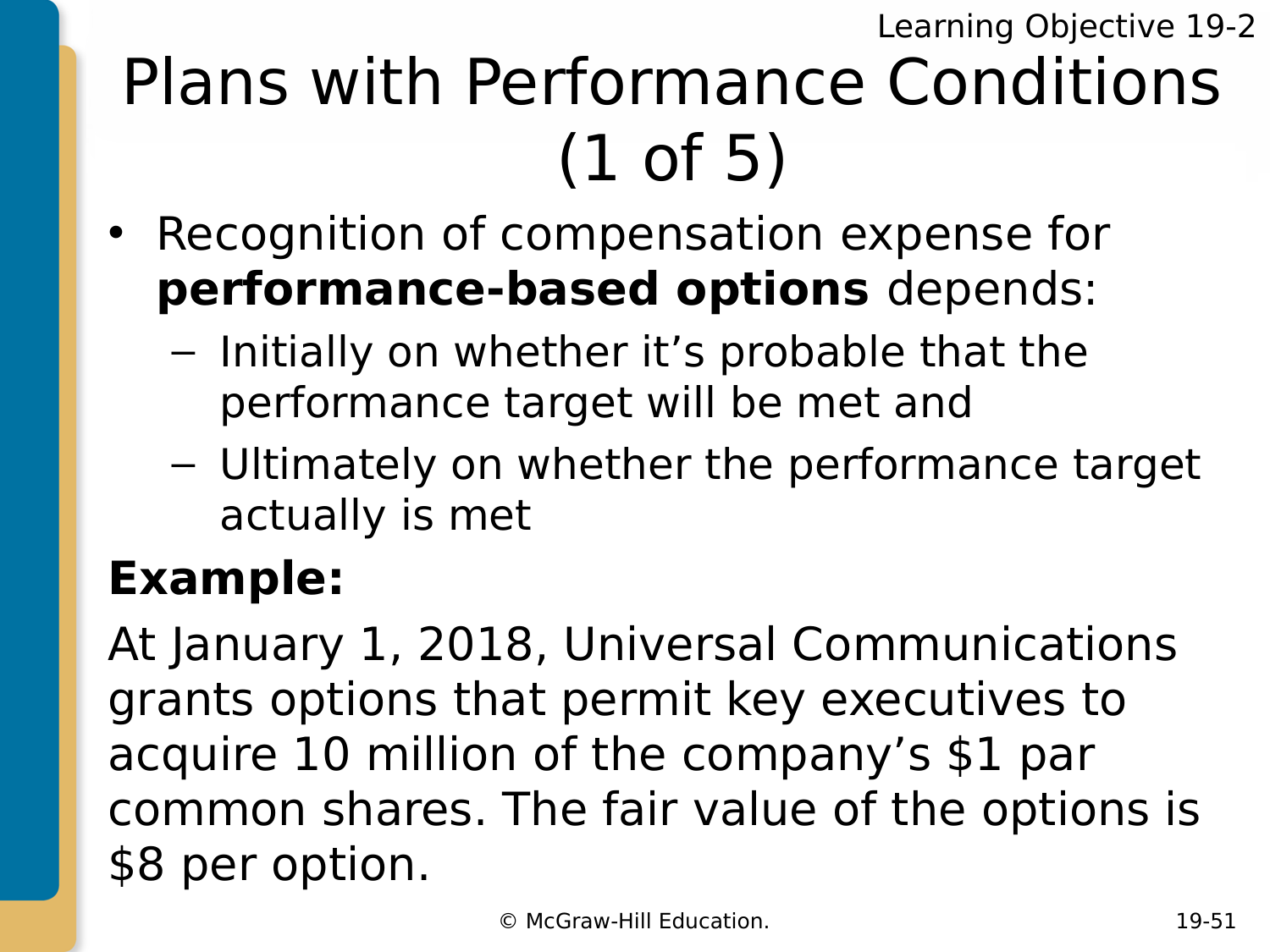

Learning Objective 19-2
# Plans with Performance Conditions (1 of 5)
Recognition of compensation expense for performance-based options depends:
Initially on whether it’s probable that the performance target will be met and
Ultimately on whether the performance target actually is met
Example:
At January 1, 2018, Universal Communications grants options that permit key executives to acquire 10 million of the company’s $1 par common shares. The fair value of the options is $8 per option.